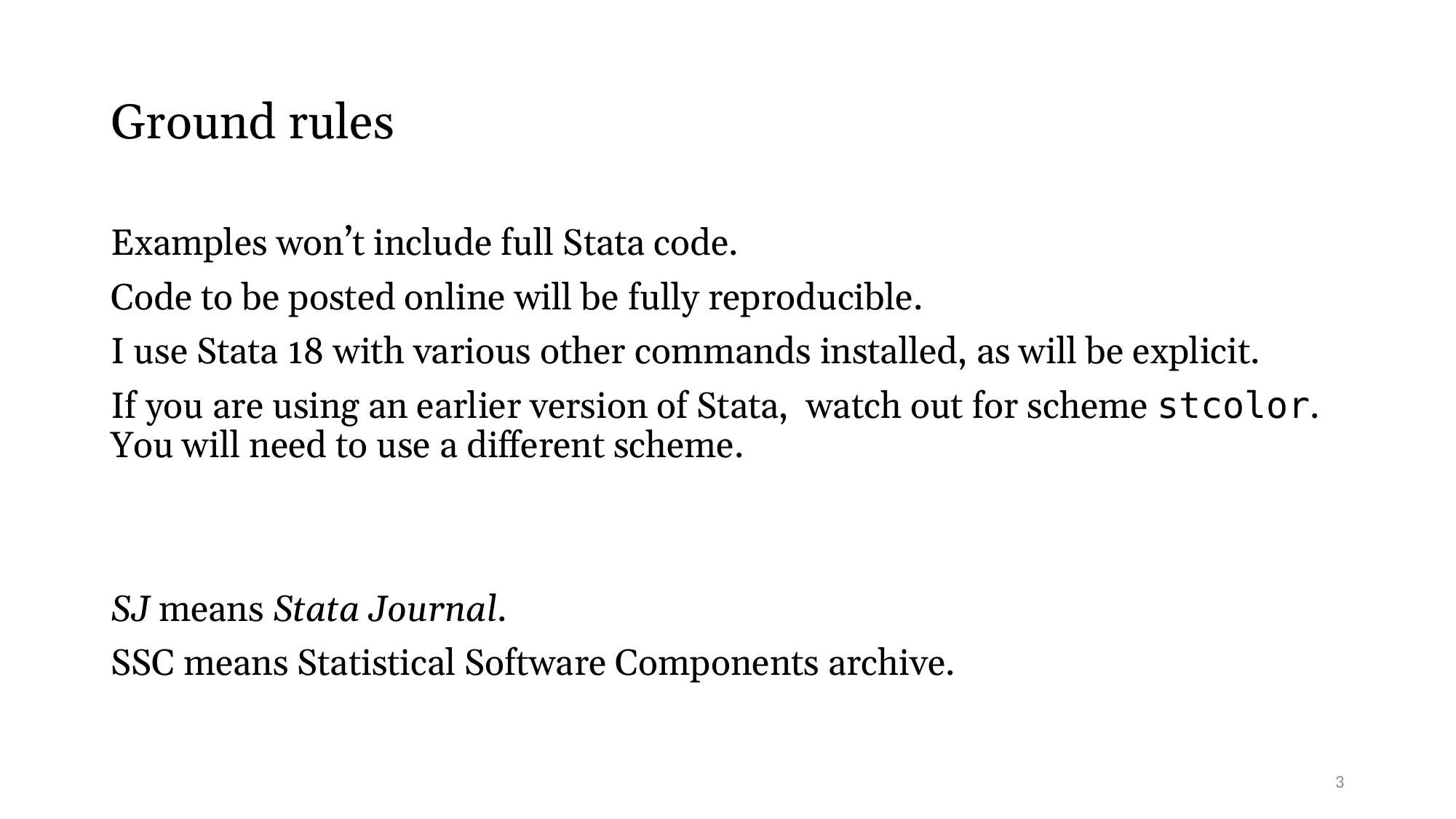

# Ground rules
Examples won’t include full Stata code.
Code to be posted online will be fully reproducible.
I use Stata 18 with various other commands installed, as will be explicit.
If you are using an earlier version of Stata,  watch out for scheme stcolor.  You will need to use a different scheme.

SJ means Stata Journal.
SSC means Statistical Software Components archive.

3